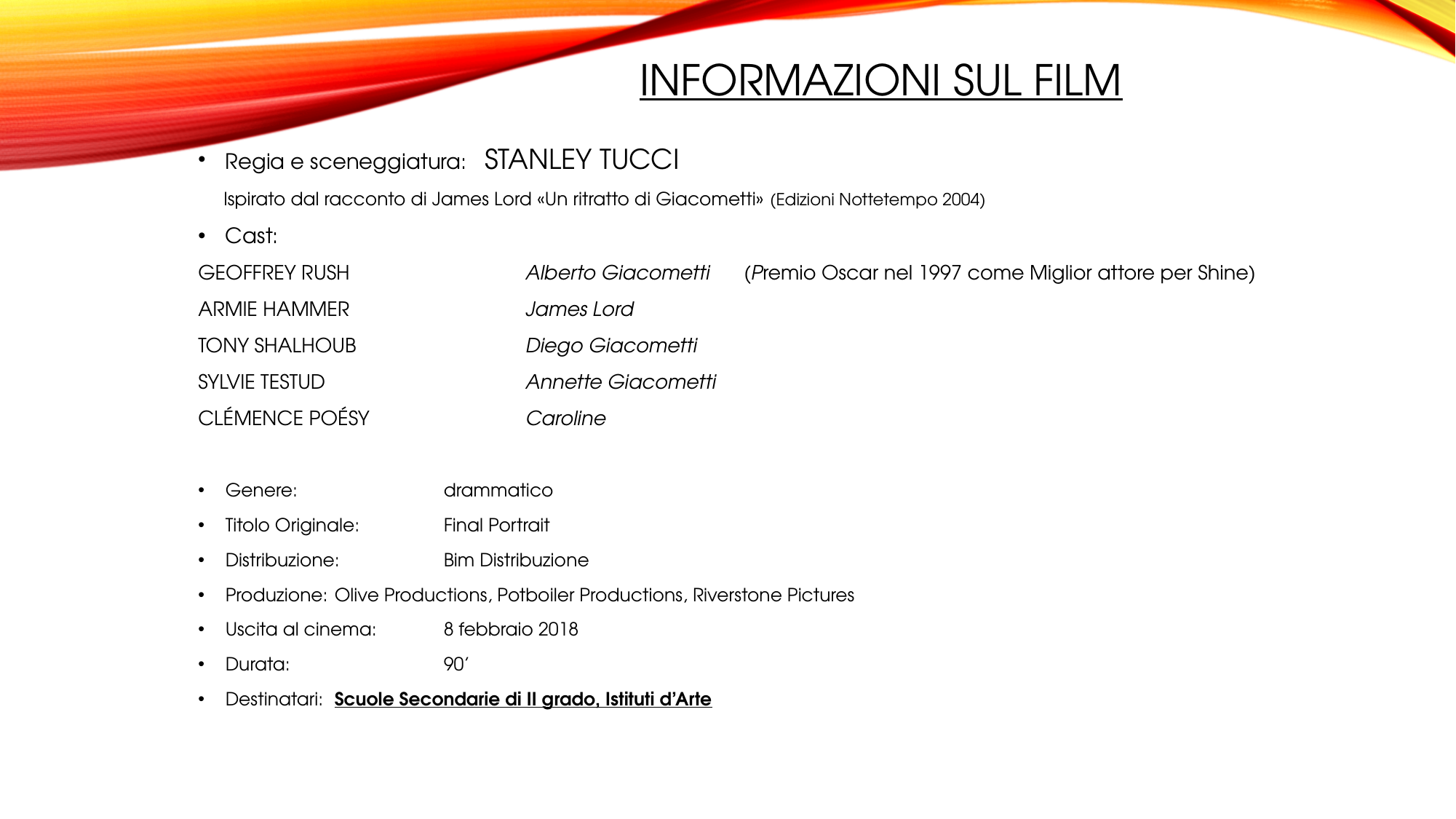

# INFORMAZIONI SUL FILM
Regia e sceneggiatura:   STANLEY TUCCI
     Ispirato dal racconto di James Lord «Un ritratto di Giacometti» (Edizioni Nottetempo 2004)
Cast:
GEOFFREY RUSH		Alberto Giacometti 	(Premio Oscar nel 1997 come Miglior attore per Shine)
ARMIE HAMMER 		James Lord
TONY SHALHOUB		Diego Giacometti
SYLVIE TESTUD		Annette Giacometti
CLÉMENCE POÉSY		Caroline

Genere:		drammatico
Titolo Originale:	Final Portrait
Distribuzione:	Bim Distribuzione
Produzione:	Olive Productions, Potboiler Productions, Riverstone Pictures
Uscita al cinema:	8 febbraio 2018
Durata:		90’
Destinatari:	Scuole Secondarie di II grado, Istituti d’Arte